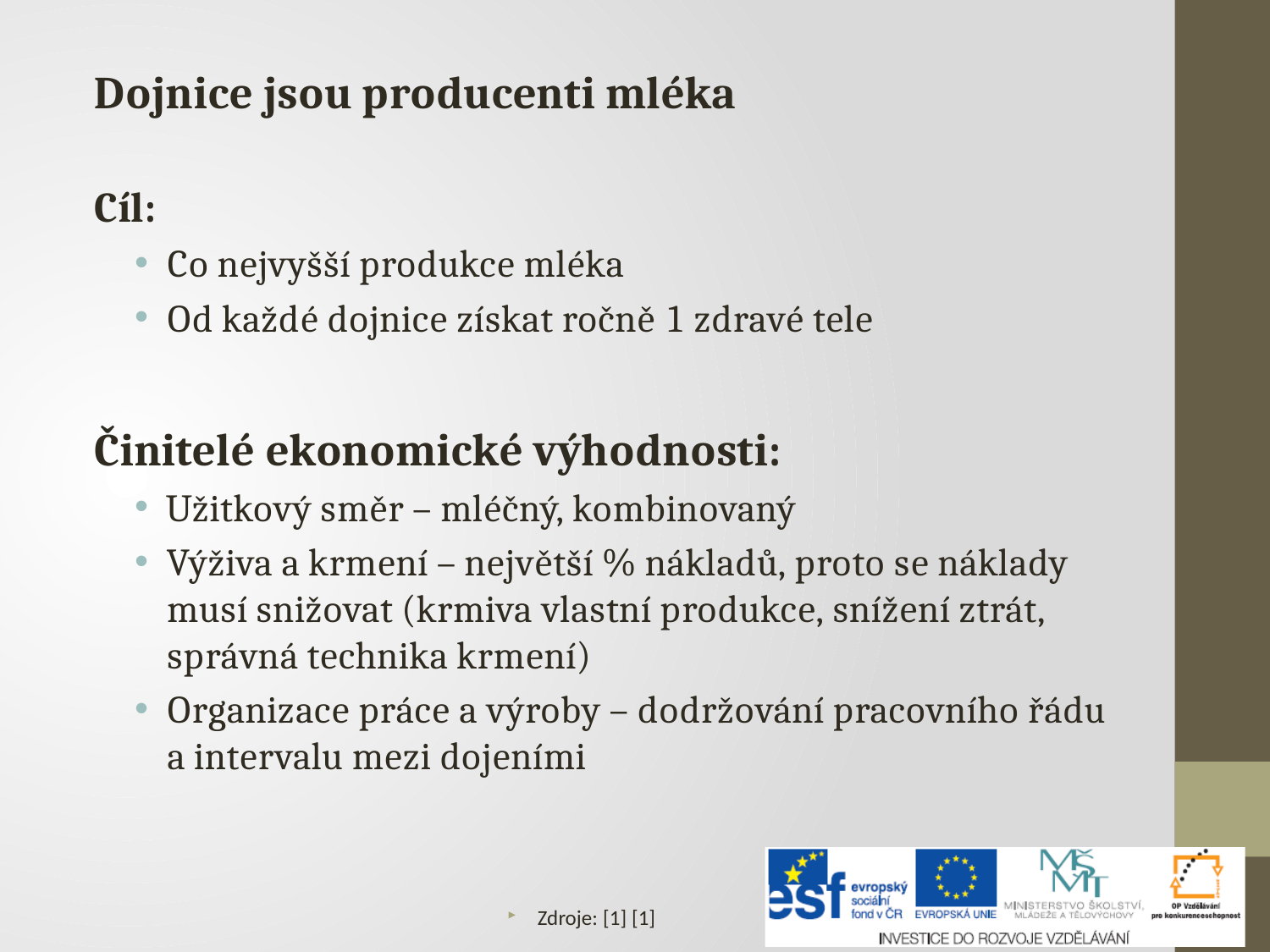

Dojnice jsou producenti mléka

Cíl:
Co nejvyšší produkce mléka
Od každé dojnice získat ročně 1 zdravé tele

Činitelé ekonomické výhodnosti:
Užitkový směr – mléčný, kombinovaný
Výživa a krmení – největší % nákladů, proto se náklady musí snižovat (krmiva vlastní produkce, snížení ztrát, správná technika krmení)
Organizace práce a výroby – dodržování pracovního řádu a intervalu mezi dojeními

Zdroje: [1] [1]